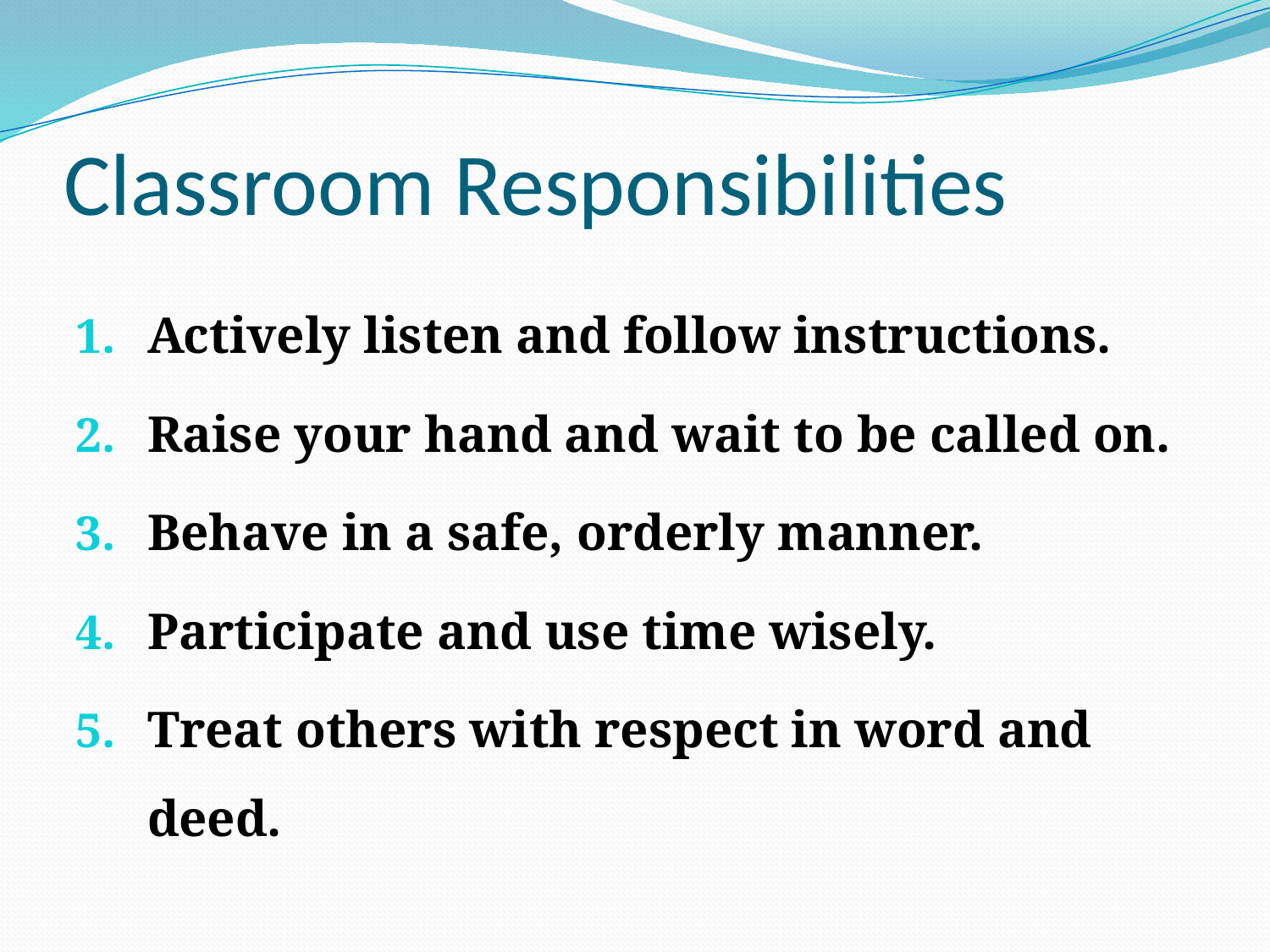

# Classroom Responsibilities
Actively listen and follow instructions.
Raise your hand and wait to be called on.
Behave in a safe, orderly manner.
Participate and use time wisely.
Treat others with respect in word and deed.